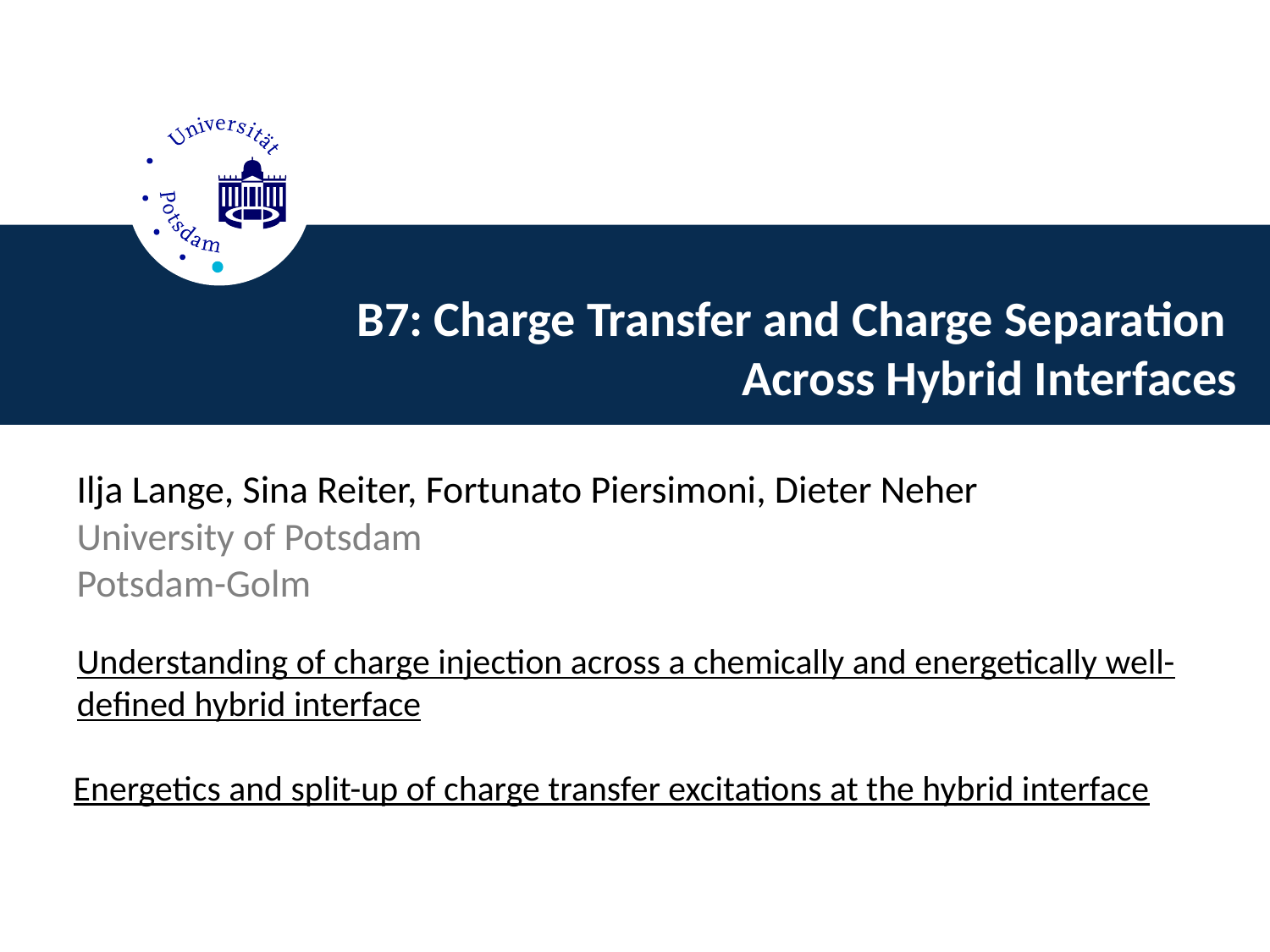

# B7: Charge Transfer and Charge Separation Across Hybrid Interfaces
Ilja Lange, Sina Reiter, Fortunato Piersimoni, Dieter Neher
University of Potsdam
Potsdam-Golm
Understanding of charge injection across a chemically and energetically well-defined hybrid interface
Energetics and split-up of charge transfer excitations at the hybrid interface